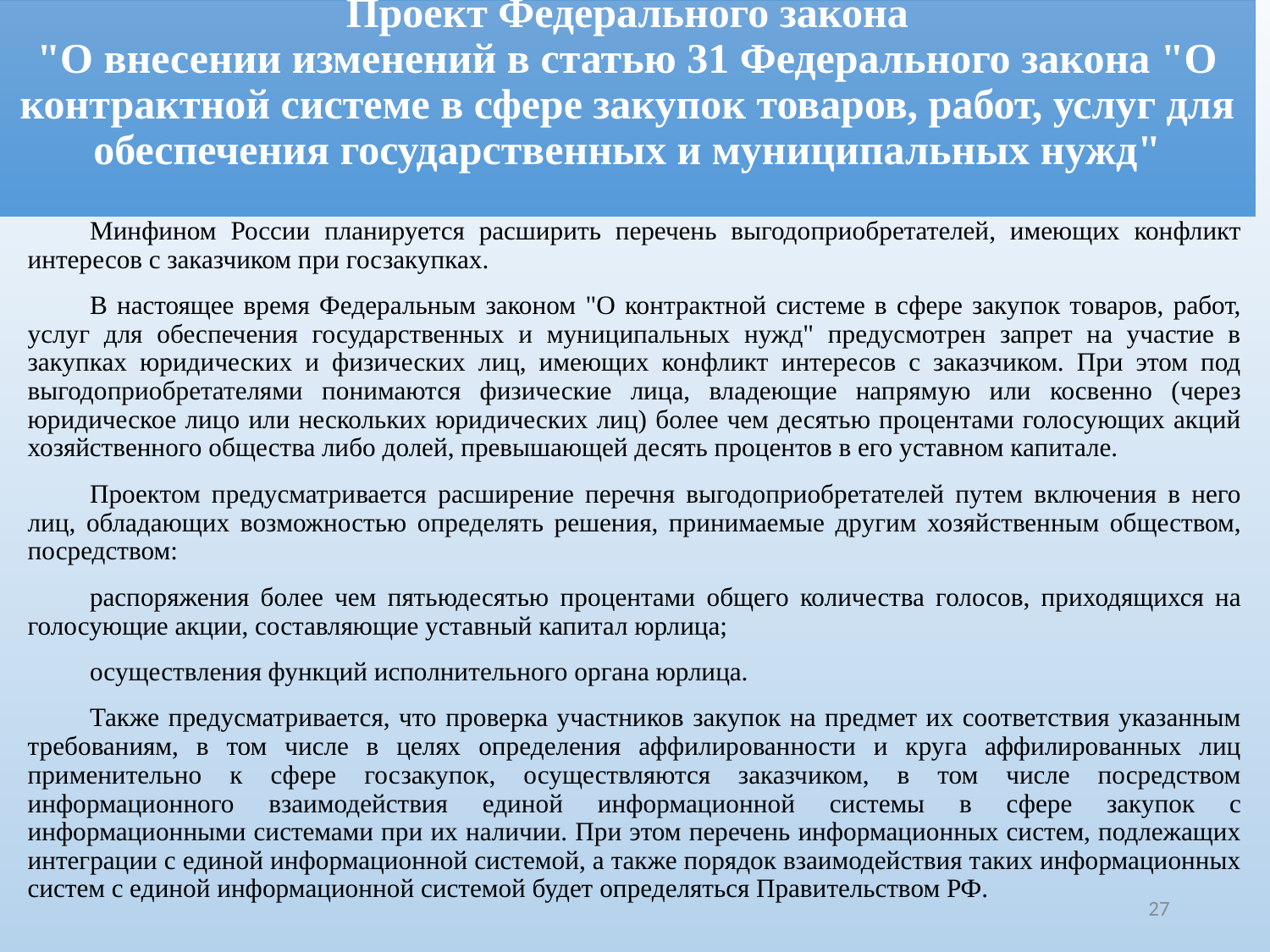

# Проект Федерального закона "О внесении изменений в статью 31 Федерального закона "О контрактной системе в сфере закупок товаров, работ, услуг для обеспечения государственных и муниципальных нужд"
Минфином России планируется расширить перечень выгодоприобретателей, имеющих конфликт интересов с заказчиком при госзакупках.
В настоящее время Федеральным законом "О контрактной системе в сфере закупок товаров, работ, услуг для обеспечения государственных и муниципальных нужд" предусмотрен запрет на участие в закупках юридических и физических лиц, имеющих конфликт интересов с заказчиком. При этом под выгодоприобретателями понимаются физические лица, владеющие напрямую или косвенно (через юридическое лицо или нескольких юридических лиц) более чем десятью процентами голосующих акций хозяйственного общества либо долей, превышающей десять процентов в его уставном капитале.
Проектом предусматривается расширение перечня выгодоприобретателей путем включения в него лиц, обладающих возможностью определять решения, принимаемые другим хозяйственным обществом, посредством:
распоряжения более чем пятьюдесятью процентами общего количества голосов, приходящихся на голосующие акции, составляющие уставный капитал юрлица;
осуществления функций исполнительного органа юрлица.
Также предусматривается, что проверка участников закупок на предмет их соответствия указанным требованиям, в том числе в целях определения аффилированности и круга аффилированных лиц применительно к сфере госзакупок, осуществляются заказчиком, в том числе посредством информационного взаимодействия единой информационной системы в сфере закупок с информационными системами при их наличии. При этом перечень информационных систем, подлежащих интеграции с единой информационной системой, а также порядок взаимодействия таких информационных систем с единой информационной системой будет определяться Правительством РФ.
27